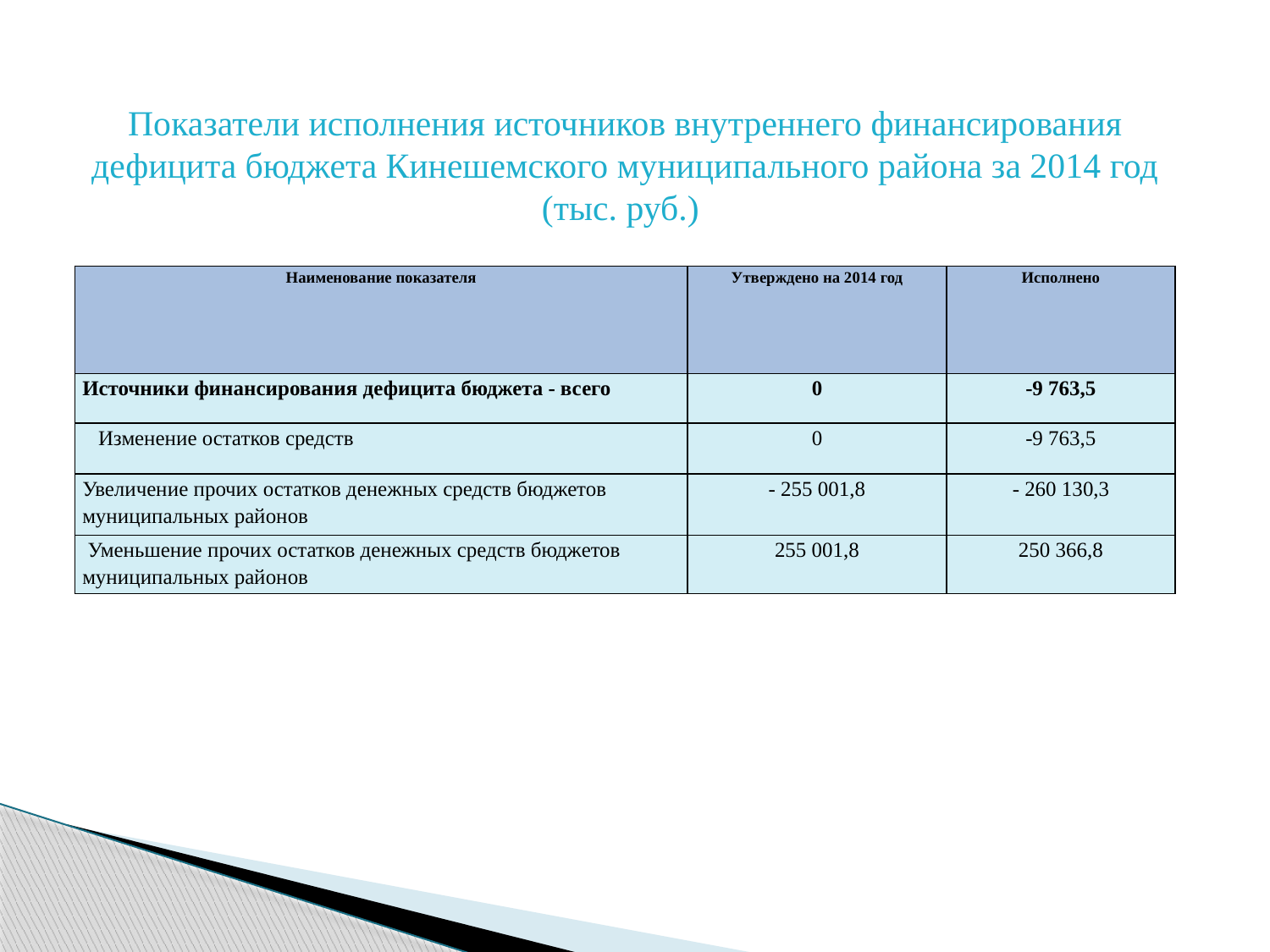

Показатели исполнения источников внутреннего финансирования дефицита бюджета Кинешемского муниципального района за 2014 год (тыс. руб.)
| Наименование показателя | Утверждено на 2014 год | Исполнено |
| --- | --- | --- |
| Источники финансирования дефицита бюджета - всего | 0 | -9 763,5 |
| Изменение остатков средств | 0 | -9 763,5 |
| Увеличение прочих остатков денежных средств бюджетов муниципальных районов | - 255 001,8 | - 260 130,3 |
| Уменьшение прочих остатков денежных средств бюджетов муниципальных районов | 255 001,8 | 250 366,8 |